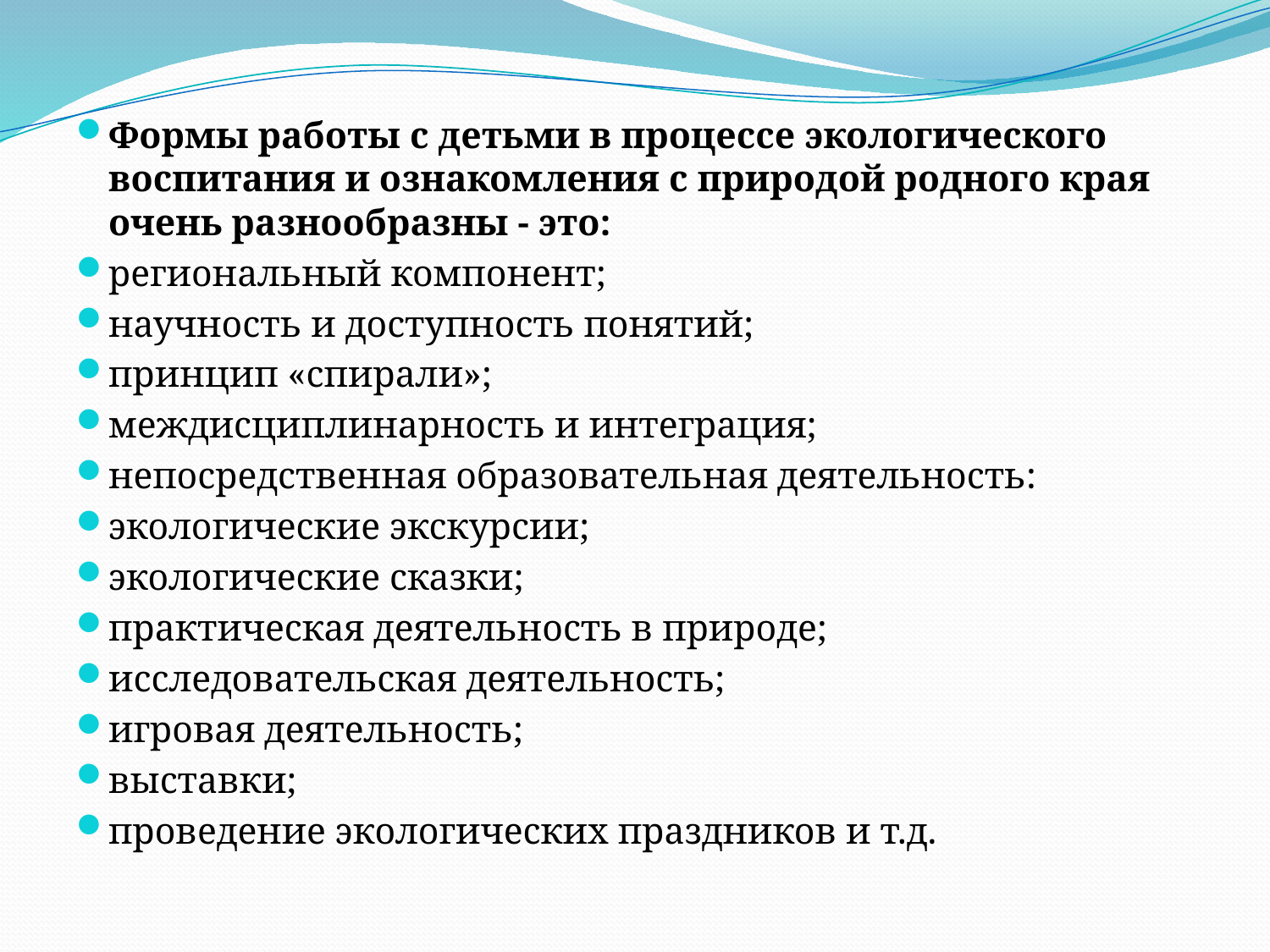

#
Формы работы с детьми в процессе экологического воспитания и ознакомления с природой родного края очень разнообразны - это:
региональный компонент;
научность и доступность понятий;
принцип «спирали»;
междисциплинарность и интеграция;
непосредственная образовательная деятельность:
экологические экскурсии;
экологические сказки;
практическая деятельность в природе;
исследовательская деятельность;
игровая деятельность;
выставки;
проведение экологических праздников и т.д.